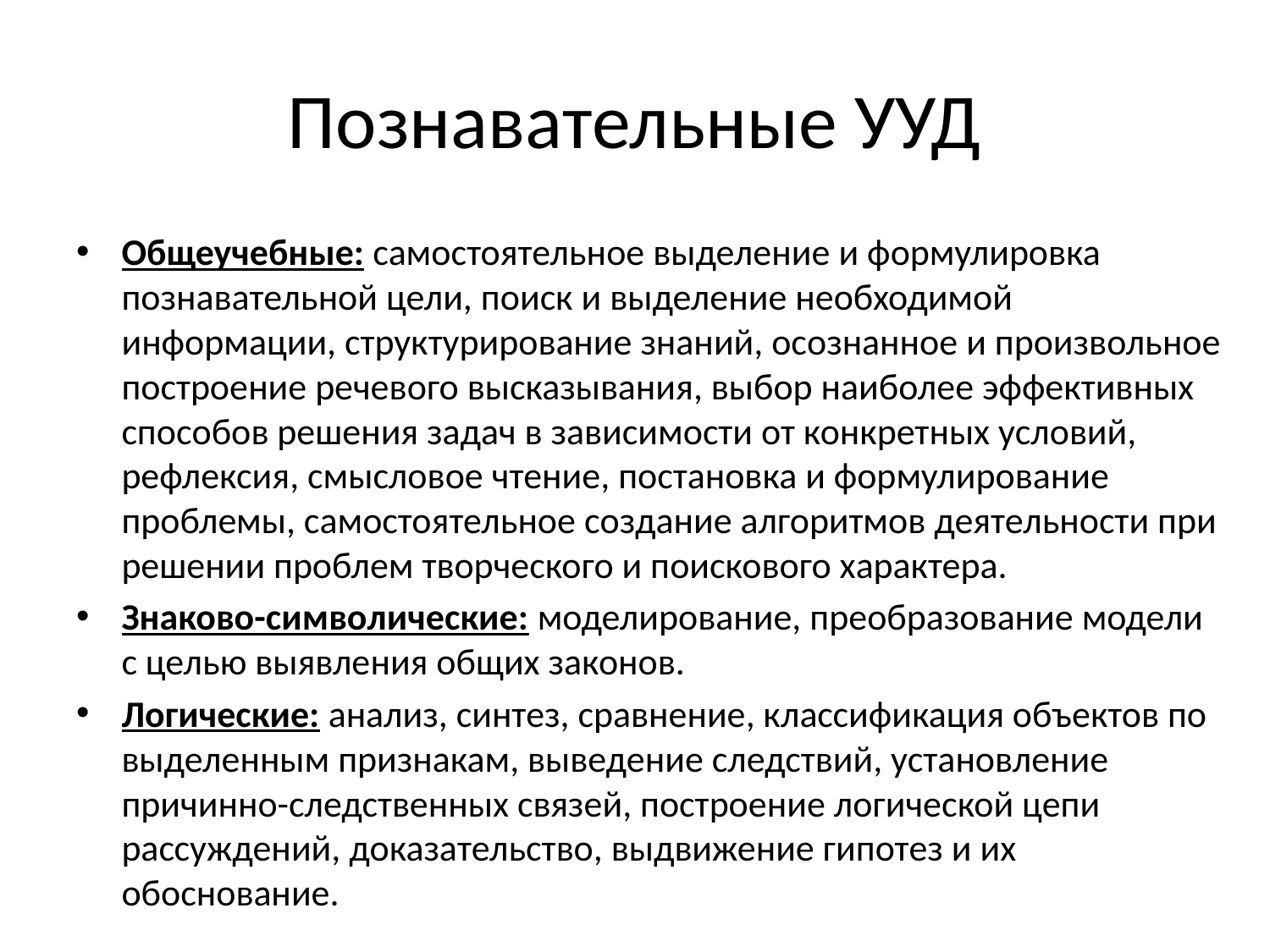

# Познавательные УУД
Общеучебные: самостоятельное выделение и формулировка познавательной цели, поиск и выделение необходимой информации, структурирование знаний, осознанное и произвольное построение речевого высказывания, выбор наиболее эффективных способов решения задач в зависимости от конкретных условий, рефлексия, смысловое чтение, постановка и формулирование проблемы, самостоятельное создание алгоритмов деятельности при решении проблем творческого и поискового характера.
Знаково-символические: моделирование, преобразование модели с целью выявления общих законов.
Логические: анализ, синтез, сравнение, классификация объектов по выделенным признакам, выведение следствий, установление причинно-следственных связей, построение логической цепи рассуждений, доказательство, выдвижение гипотез и их обоснование.